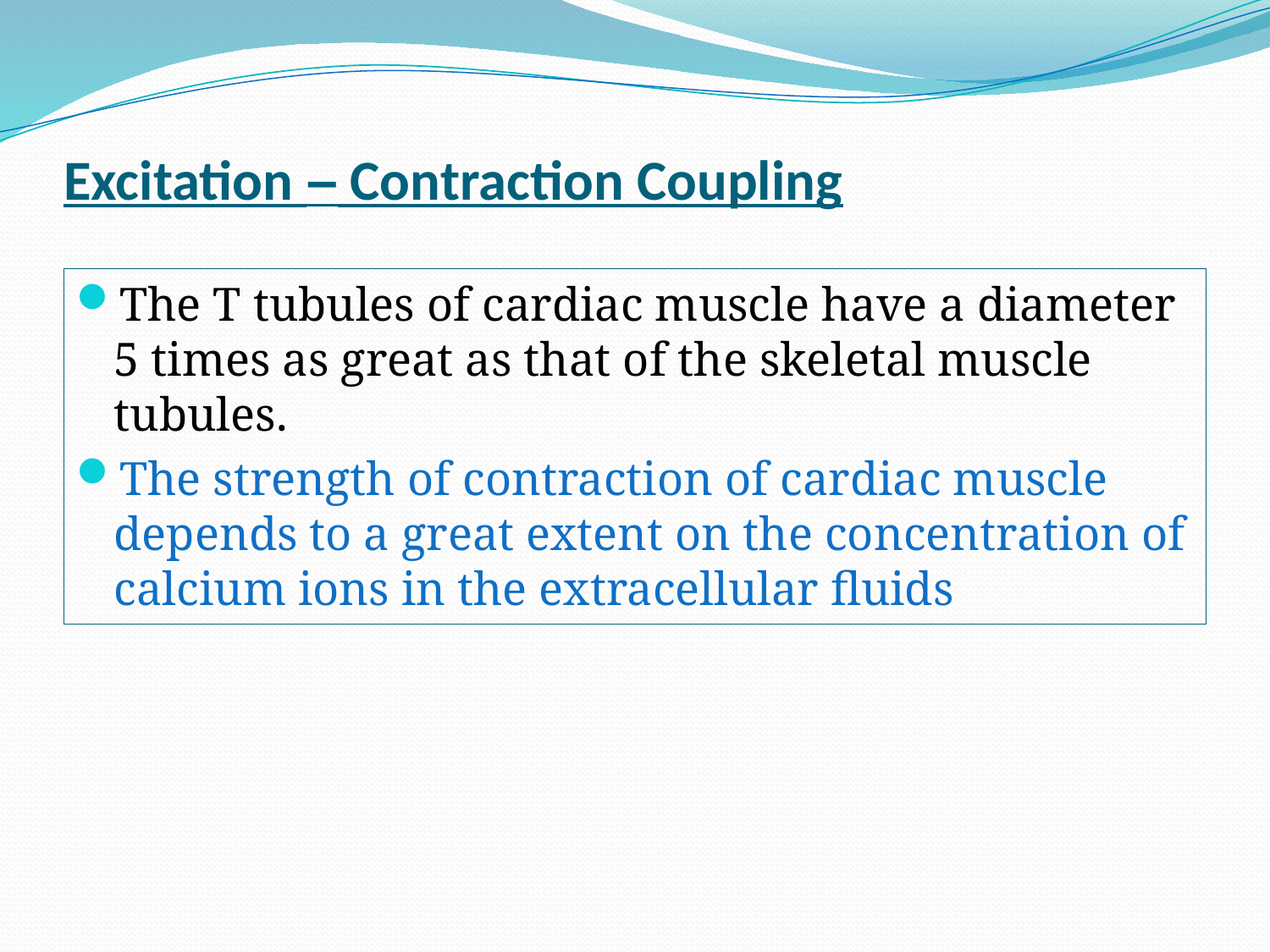

# Excitation – Contraction Coupling
The T tubules of cardiac muscle have a diameter 5 times as great as that of the skeletal muscle tubules.
The strength of contraction of cardiac muscle depends to a great extent on the concentration of calcium ions in the extracellular fluids